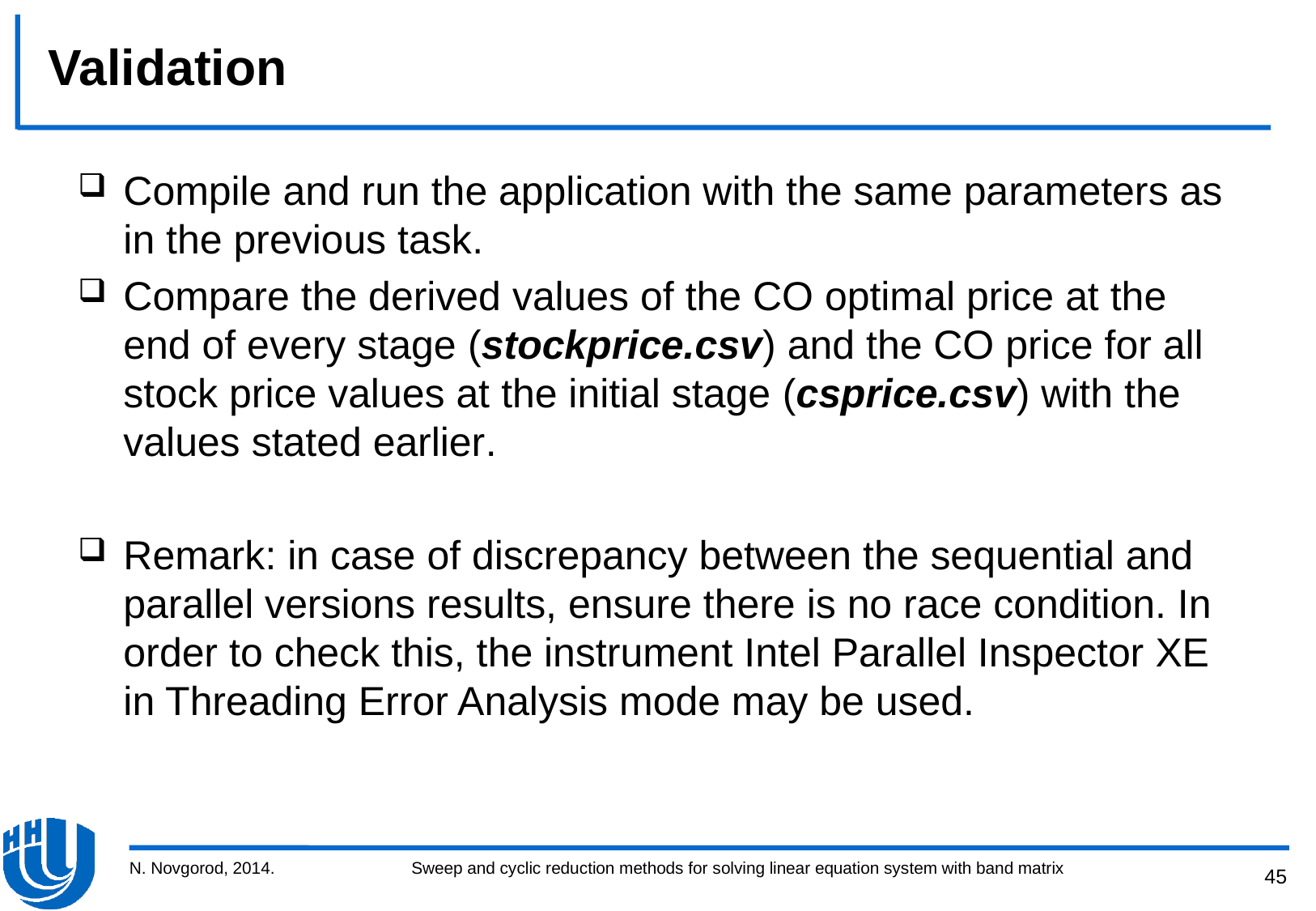

# Validation
Compile and run the application with the same parameters as in the previous task.
Compare the derived values of the CO optimal price at the end of every stage (stockprice.csv) and the CO price for all stock price values at the initial stage (csprice.csv) with the values stated earlier.

Remark: in case of discrepancy between the sequential and parallel versions results, ensure there is no race condition. In order to check this, the instrument Intel Parallel Inspector XE in Threading Error Analysis mode may be used.
N. Novgorod, 2014.
Sweep and cyclic reduction methods for solving linear equation system with band matrix